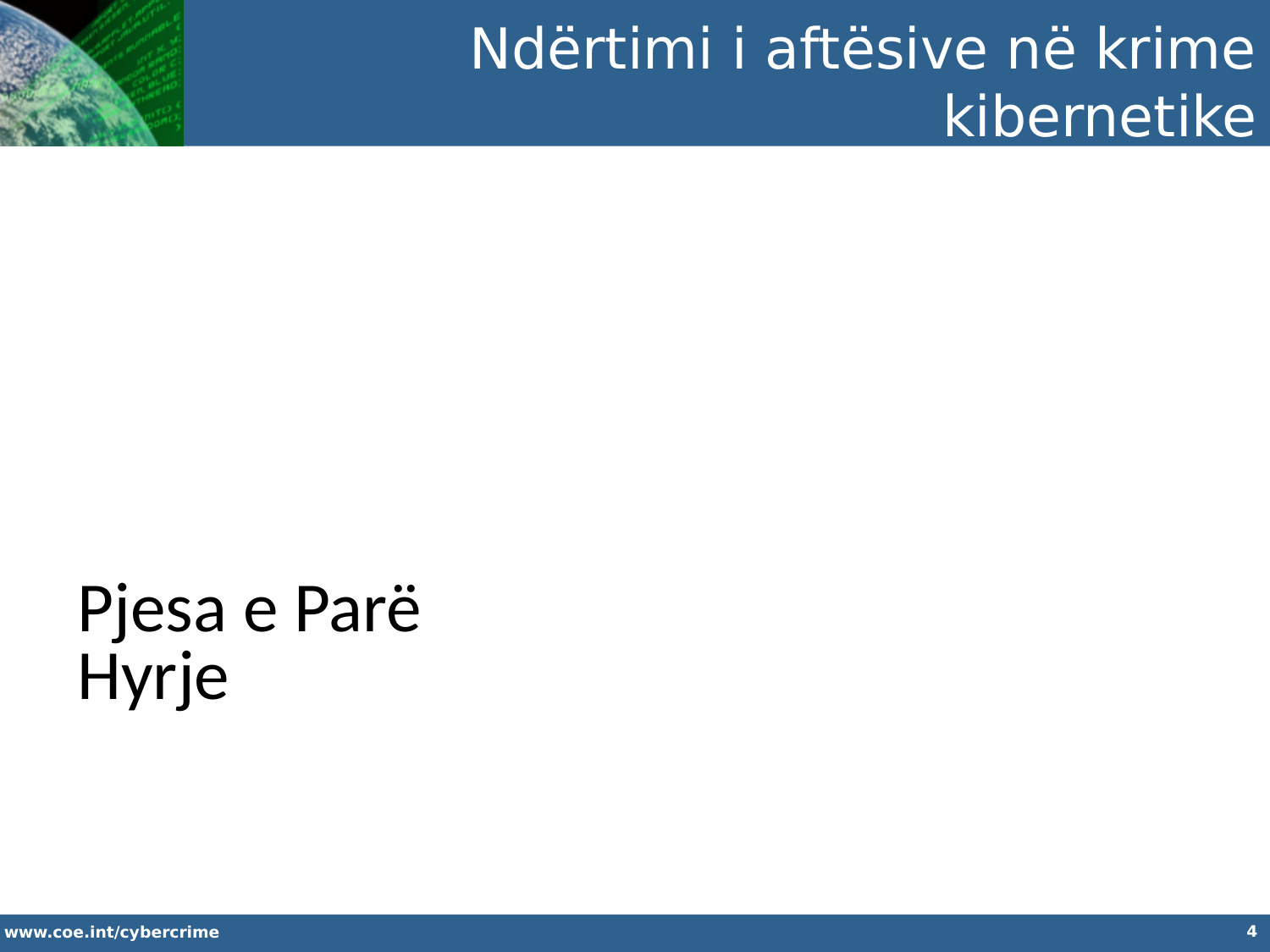

Ndërtimi i aftësive në krime kibernetike
Pjesa e Parë
Hyrje
4